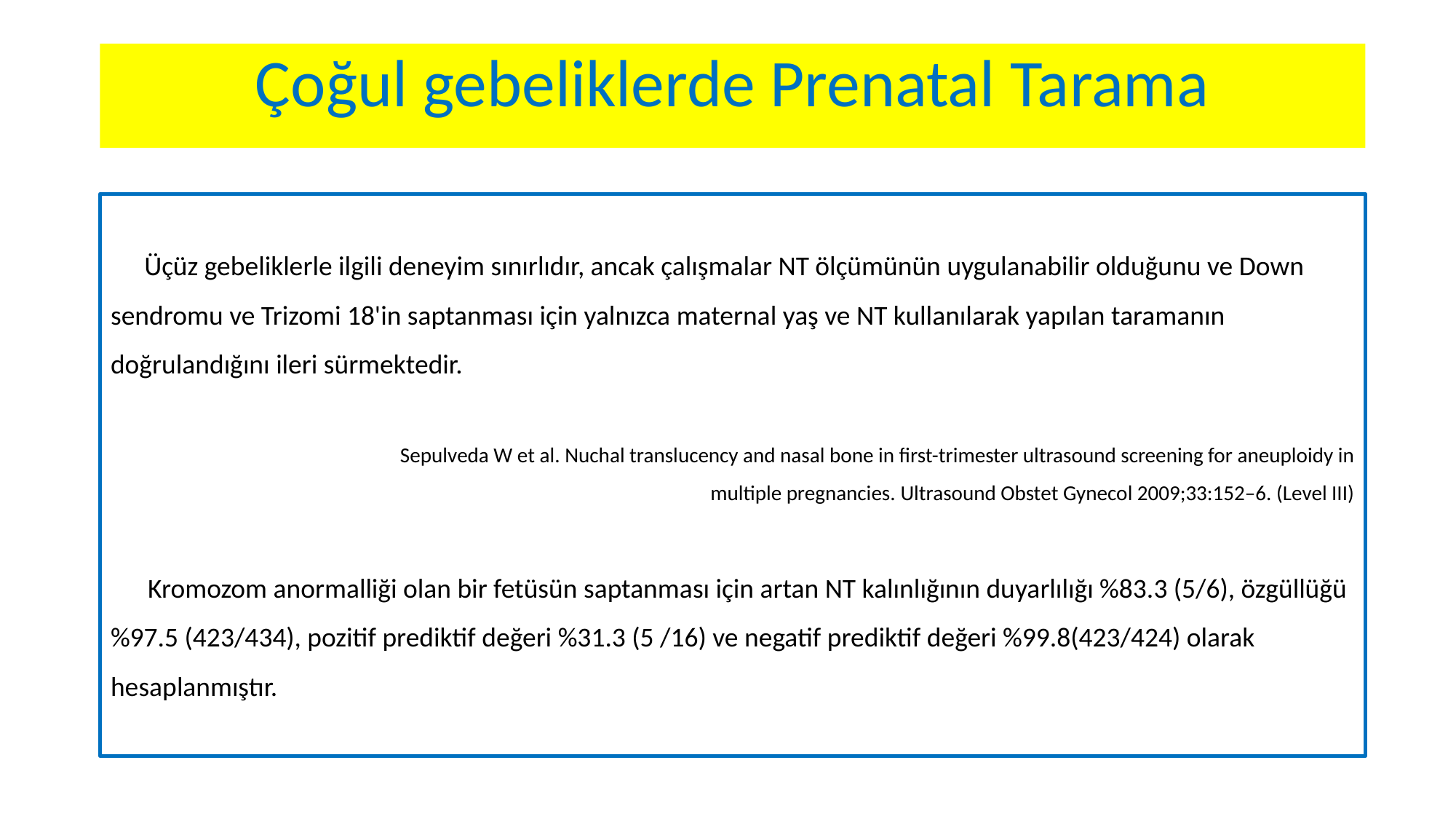

Çoğul gebeliklerde Prenatal Tarama

     Üçüz gebeliklerle ilgili deneyim sınırlıdır, ancak çalışmalar NT ölçümünün uygulanabilir olduğunu ve Down sendromu ve Trizomi 18'in saptanması için yalnızca maternal yaş ve NT kullanılarak yapılan taramanın doğrulandığını ileri sürmektedir.

                                                       Sepulveda W et al. Nuchal translucency and nasal bone in first-trimester ultrasound screening for aneuploidy in multiple pregnancies. Ultrasound Obstet Gynecol 2009;33:152–6. (Level III)

      Kromozom anormalliği olan bir fetüsün saptanması için artan NT kalınlığının duyarlılığı %83.3 (5/6), özgüllüğü %97.5 (423/434), pozitif prediktif değeri %31.3 (5 /16) ve negatif prediktif değeri %99.8(423/424) olarak hesaplanmıştır.